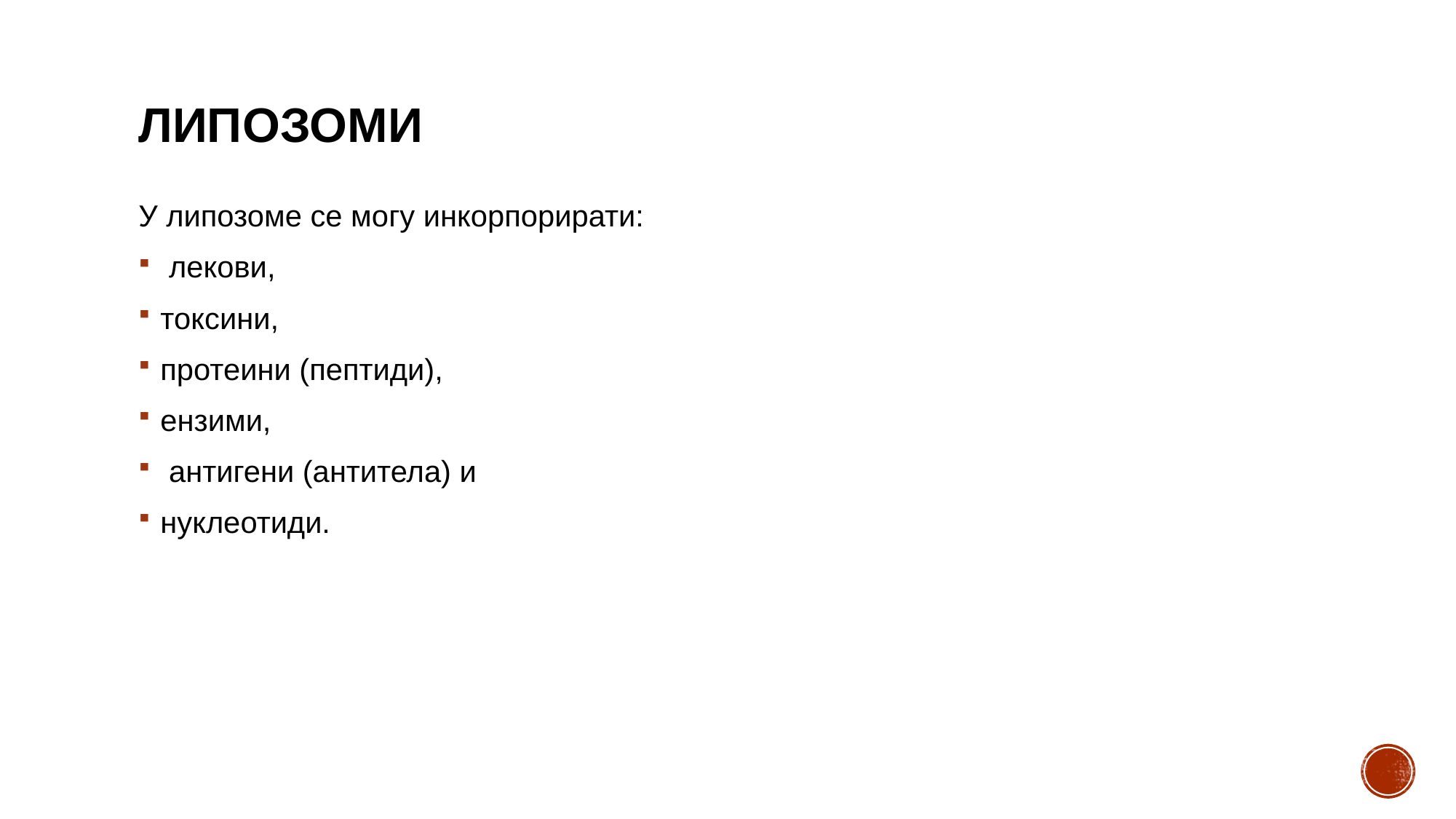

# липозоми
У липозоме се могу инкорпорирати:
 лекови,
токсини,
протеини (пептиди),
ензими,
 антигени (антитела) и
нуклеотиди.